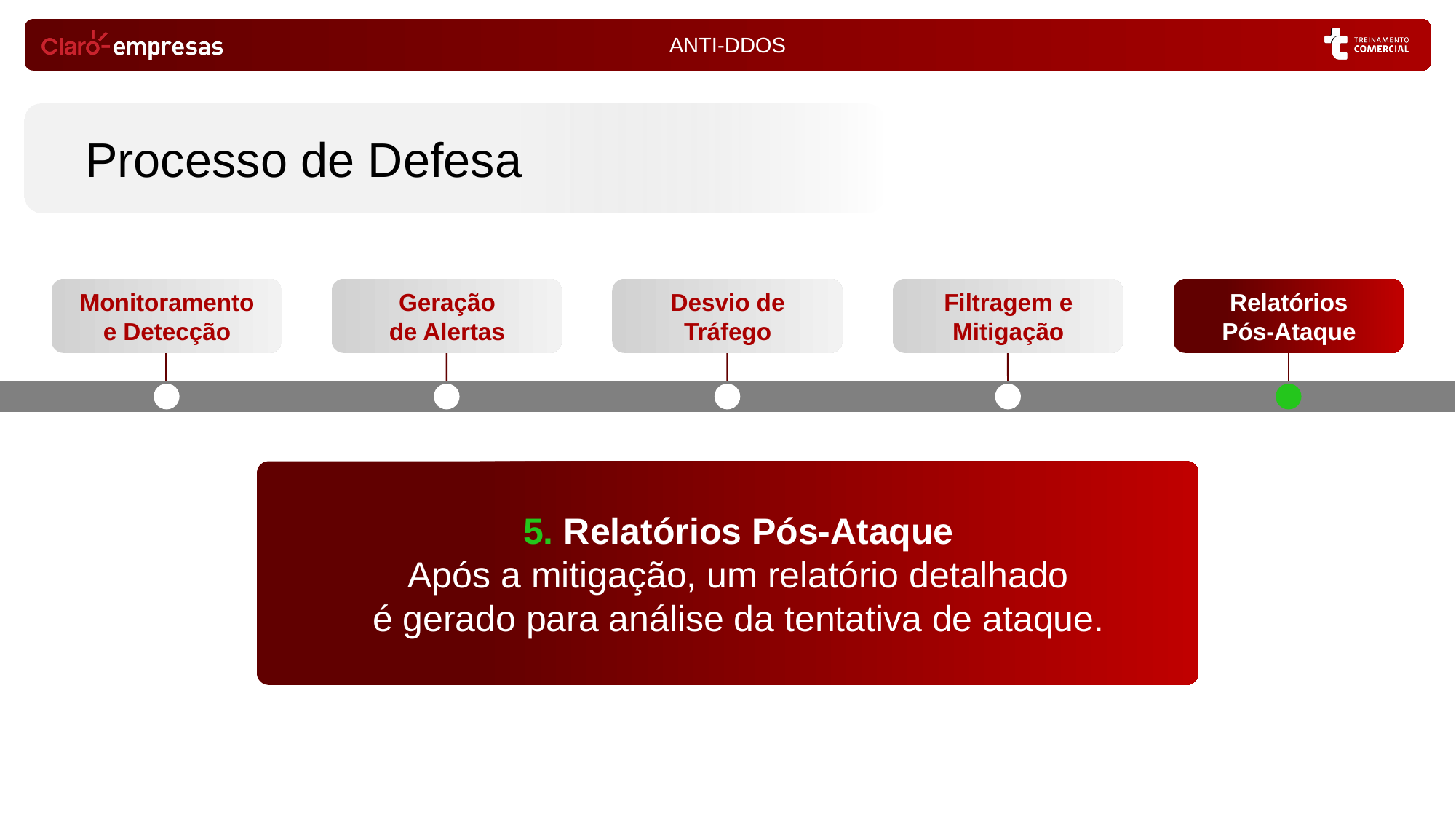

Processo de Defesa
Monitoramento
e Detecção
Geração
de Alertas
Desvio de Tráfego
Filtragem e Mitigação
Relatórios
Pós-Ataque

5. Relatórios Pós-Ataque
Após a mitigação, um relatório detalhado
é gerado para análise da tentativa de ataque.